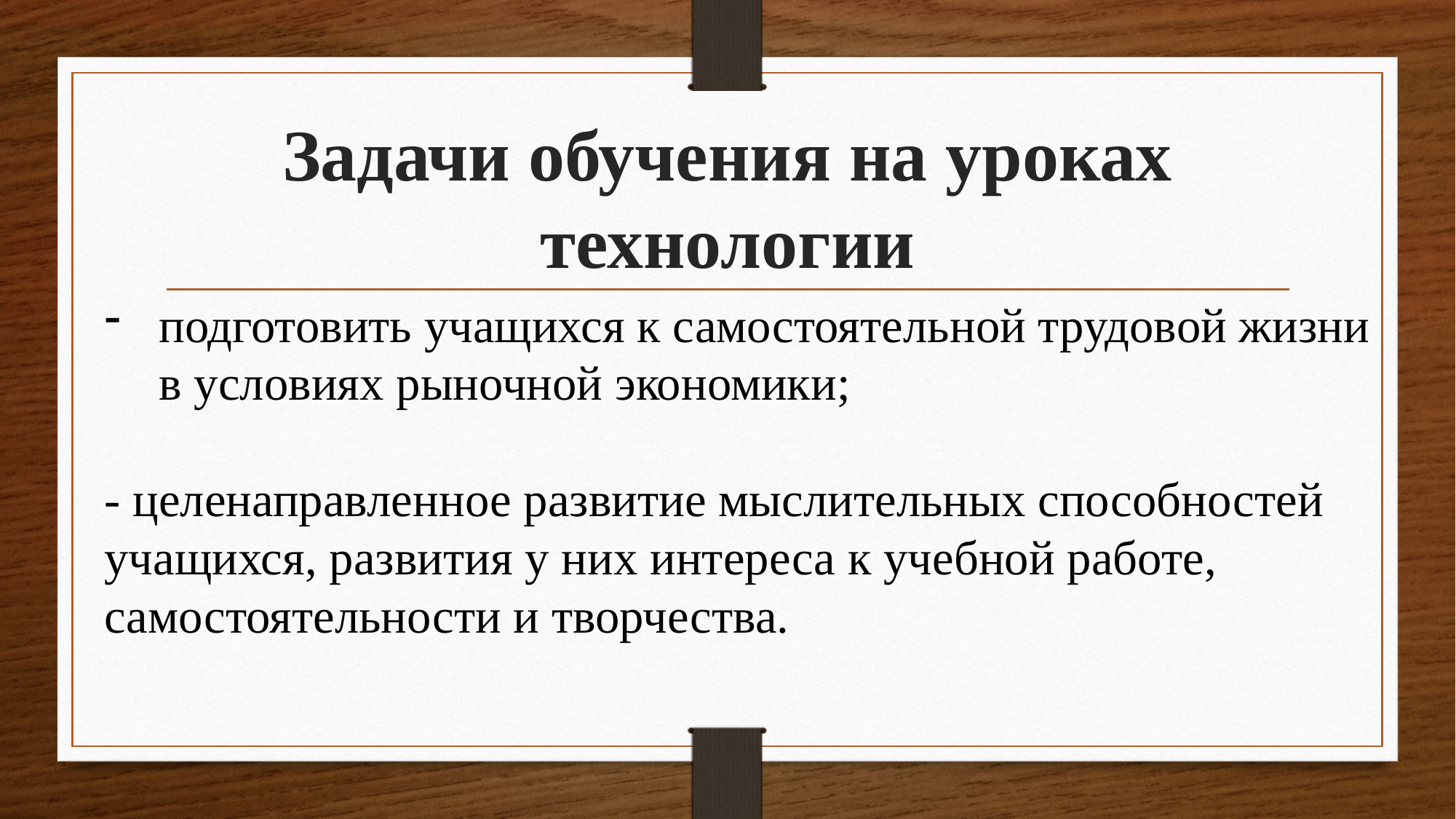

# Задачи обучения на уроках технологии
подготовить учащихся к самостоятельной трудовой жизни в условиях рыночной экономики;

- целенаправленное развитие мыслительных способностей учащихся, развития у них интереса к учебной работе, самостоятельности и творчества.